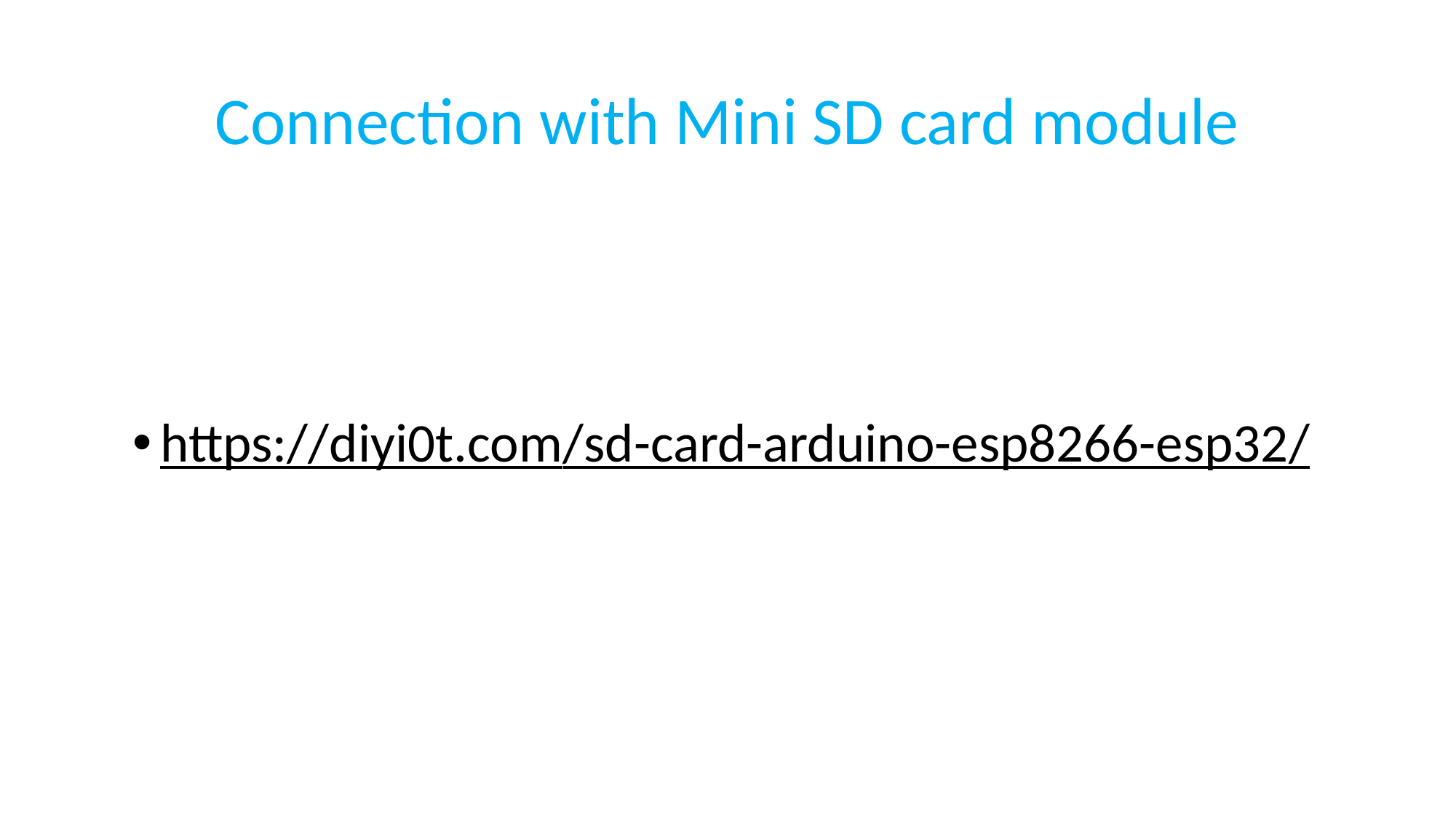

# Connection with Mini SD card module
https://diyi0t.com/sd-card-arduino-esp8266-esp32/